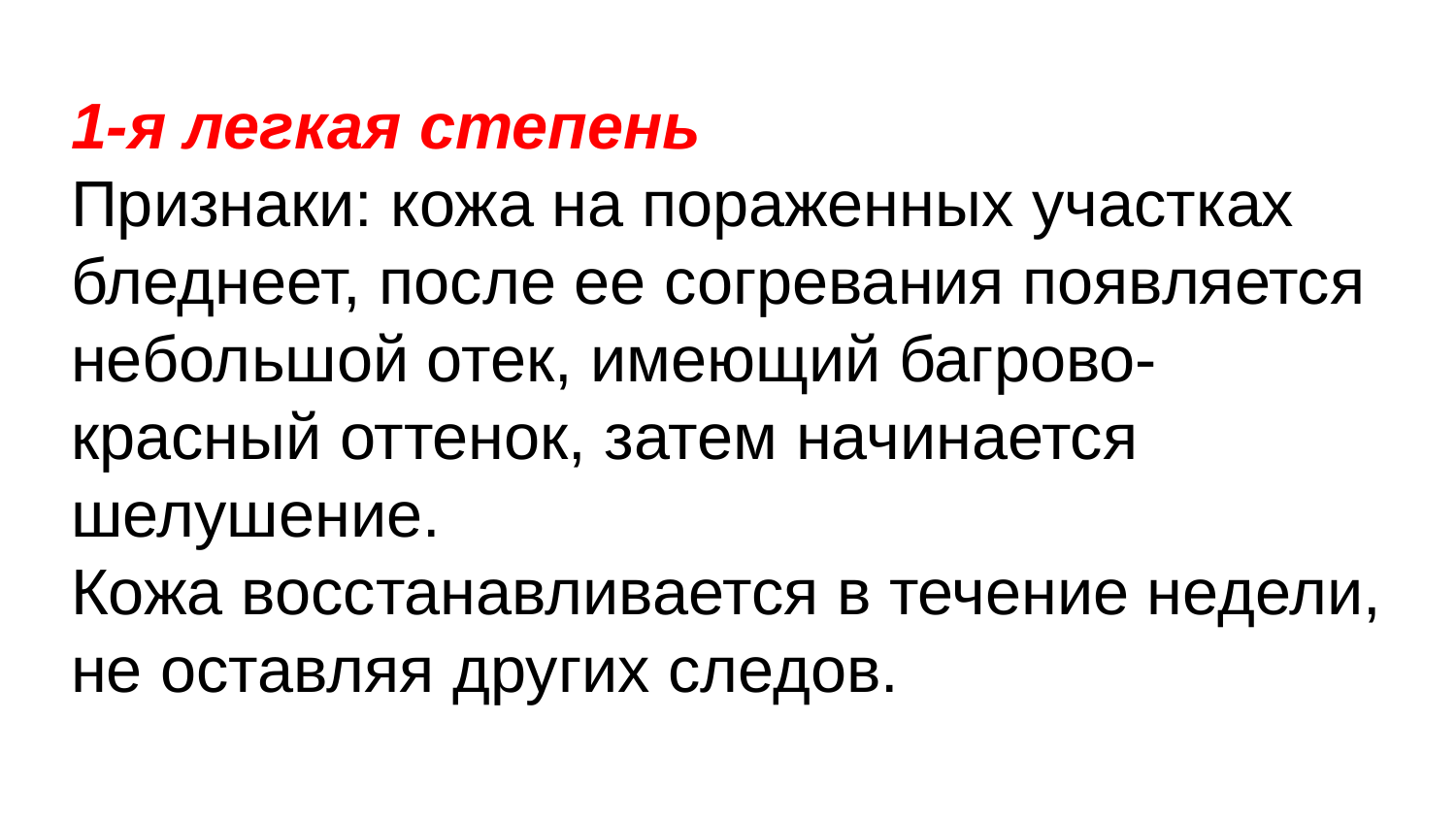

1-я легкая степень
Признаки: кожа на пораженных участках бледнеет, после ее согревания появляется небольшой отек, имеющий багрово-красный оттенок, затем начинается шелушение.
Кожа восстанавливается в течение недели, не оставляя других следов.